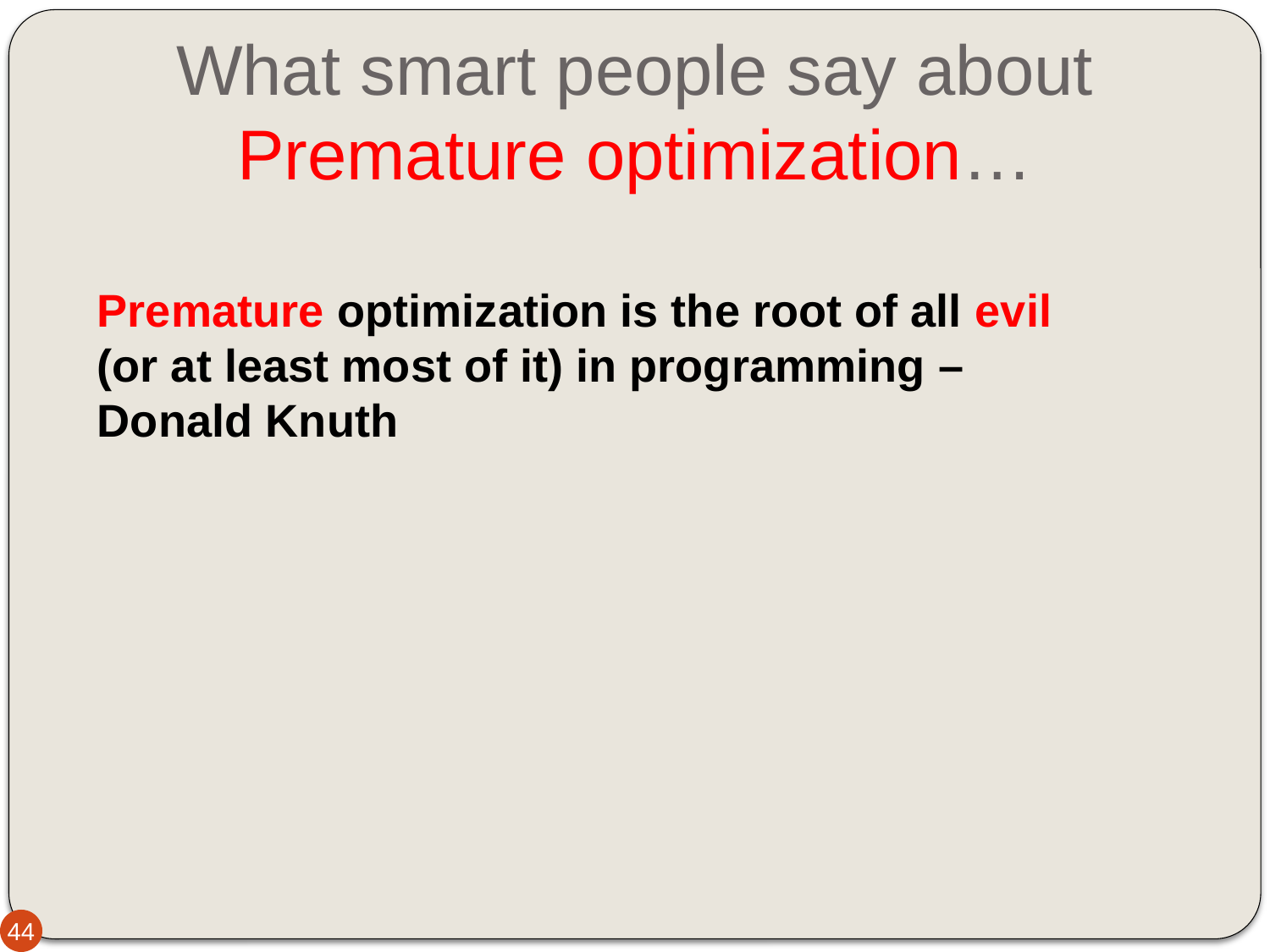

What smart people say about Premature optimization…
Premature optimization is the root of all evil (or at least most of it) in programming – Donald Knuth
44